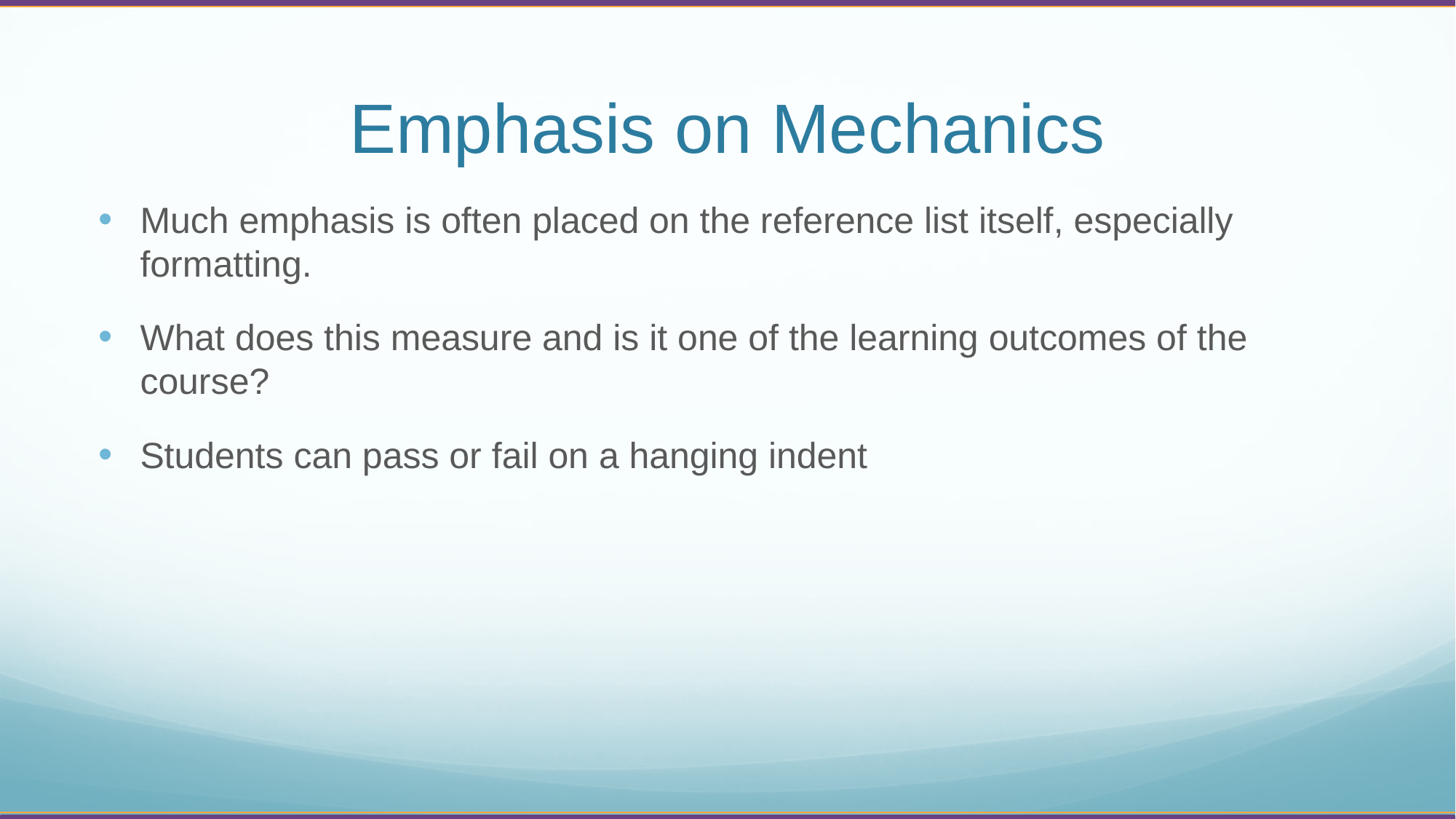

# Emphasis on Mechanics
Much emphasis is often placed on the reference list itself, especially formatting.
What does this measure and is it one of the learning outcomes of the course?
Students can pass or fail on a hanging indent